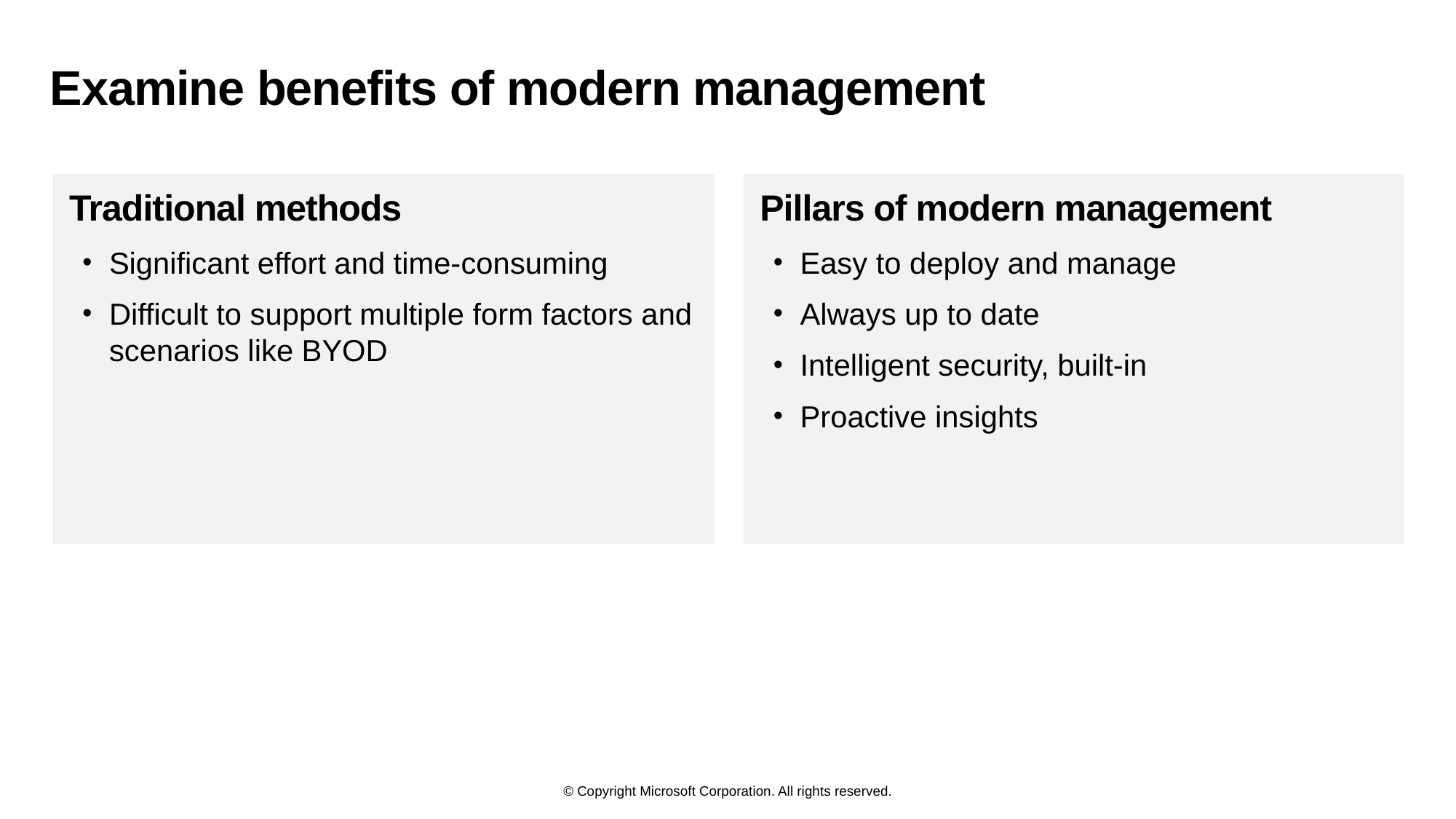

# Examine benefits of modern management
Traditional methods
Significant effort and time-consuming
Difficult to support multiple form factors and scenarios like BYOD
Pillars of modern management
Easy to deploy and manage
Always up to date
Intelligent security, built-in
Proactive insights